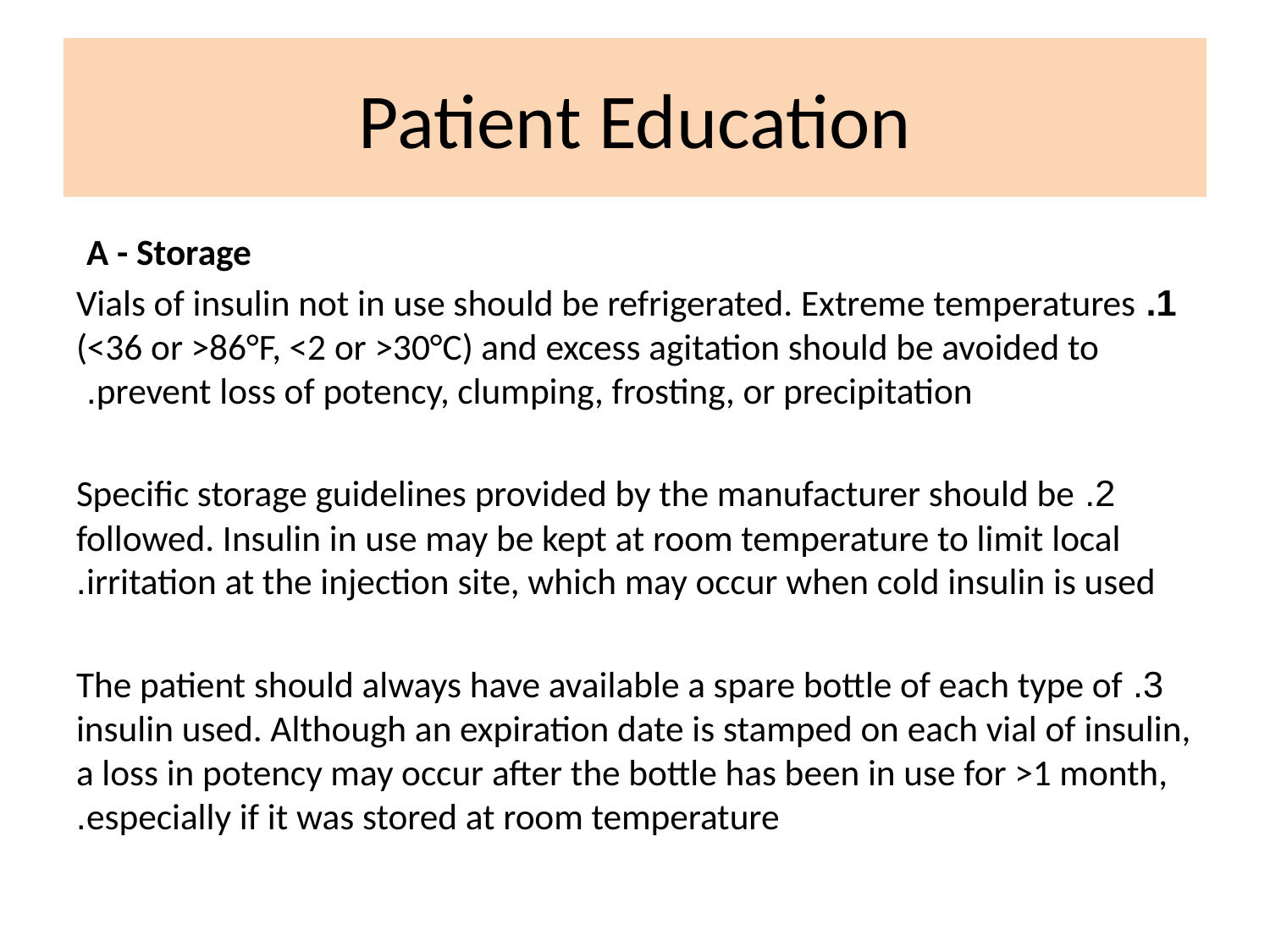

# Patient Education
A - Storage
1. Vials of insulin not in use should be refrigerated. Extreme temperatures (<36 or >86°F, <2 or >30°C) and excess agitation should be avoided to prevent loss of potency, clumping, frosting, or precipitation.

2. Specific storage guidelines provided by the manufacturer should be followed. Insulin in use may be kept at room temperature to limit local irritation at the injection site, which may occur when cold insulin is used.

3. The patient should always have available a spare bottle of each type of insulin used. Although an expiration date is stamped on each vial of insulin, a loss in potency may occur after the bottle has been in use for >1 month, especially if it was stored at room temperature.